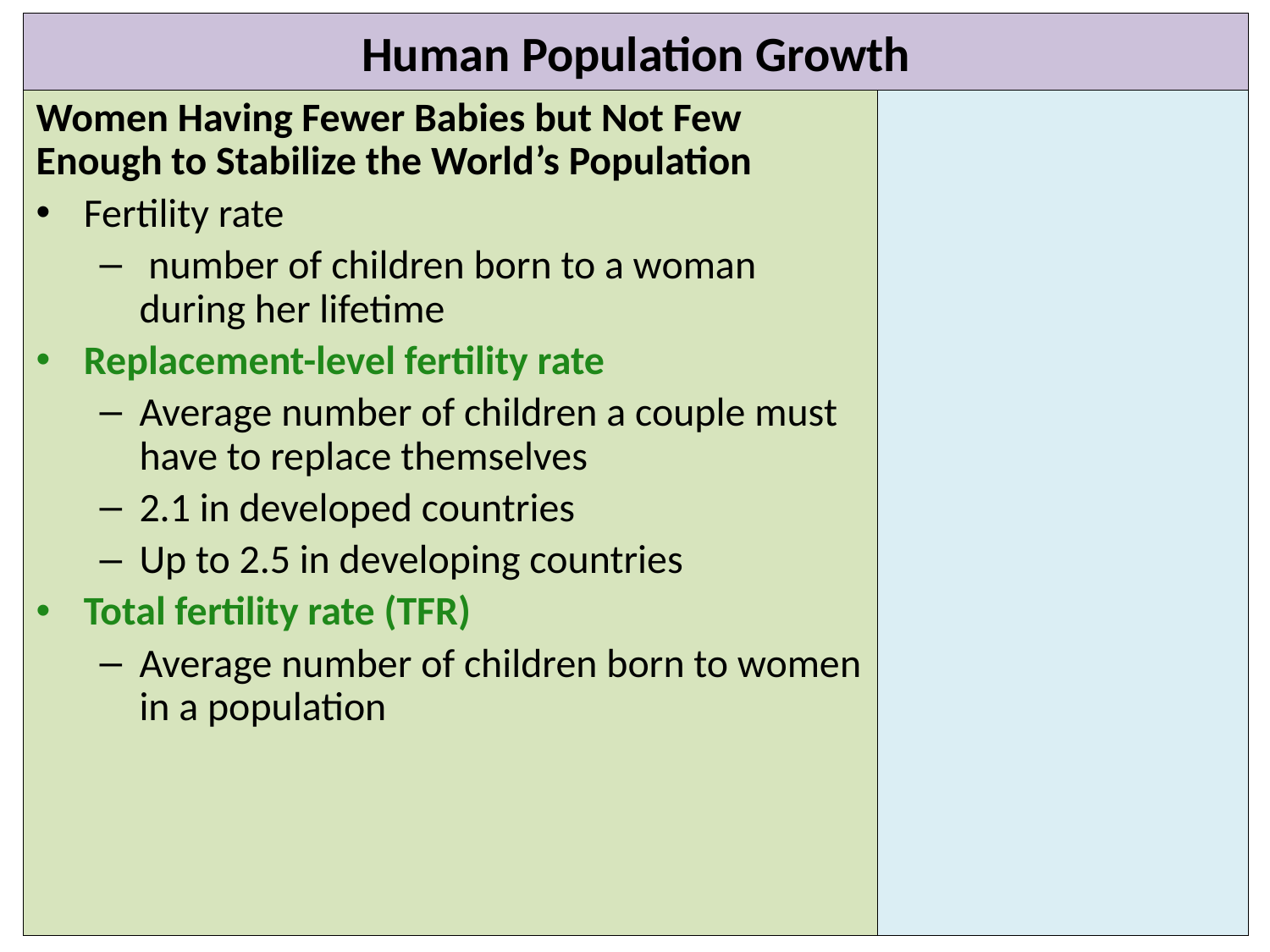

Invasive Lionfish
# Human Population Growth
Women Having Fewer Babies but Not Few Enough to Stabilize the World’s Population
Fertility rate
 number of children born to a woman during her lifetime
Replacement-level fertility rate
Average number of children a couple must have to replace themselves
2.1 in developed countries
Up to 2.5 in developing countries
Total fertility rate (TFR)
Average number of children born to women in a population